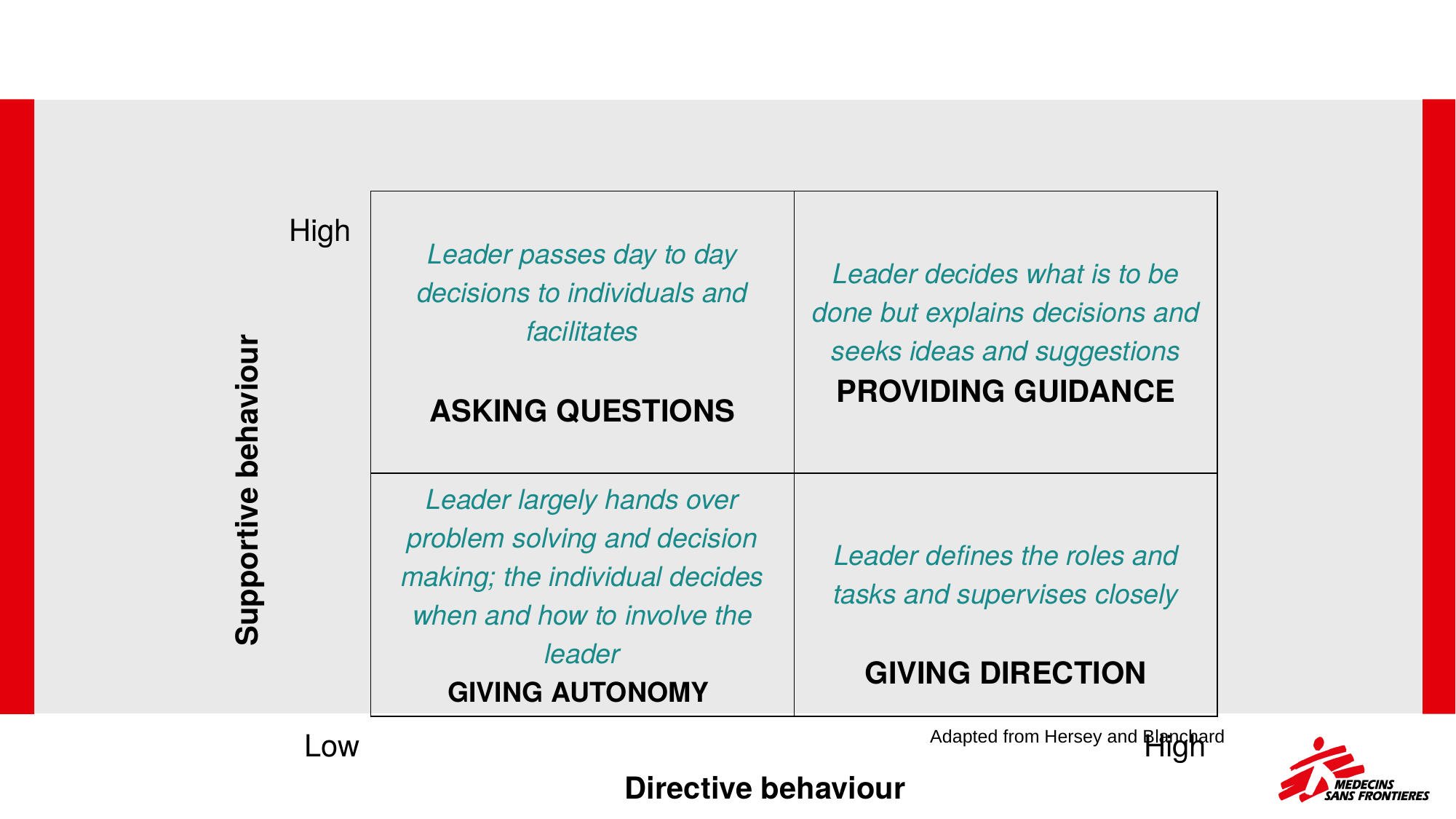

# Situational Leadership Style
| High | Leader passes day to day decisions to individuals and facilitates ASKING QUESTIONS | Leader decides what is to be done but explains decisions and seeks ideas and suggestions PROVIDING GUIDANCE |  |
| --- | --- | --- | --- |
| Supportive behaviour |  |  |  |
|  | Leader largely hands over problem solving and decision making; the individual decides when and how to involve the leader GIVING AUTONOMY | Leader defines the roles and tasks and supervises closely GIVING DIRECTION |  |
| Low | Directive behaviour |  | High |
Adapted from Hersey and Blanchard